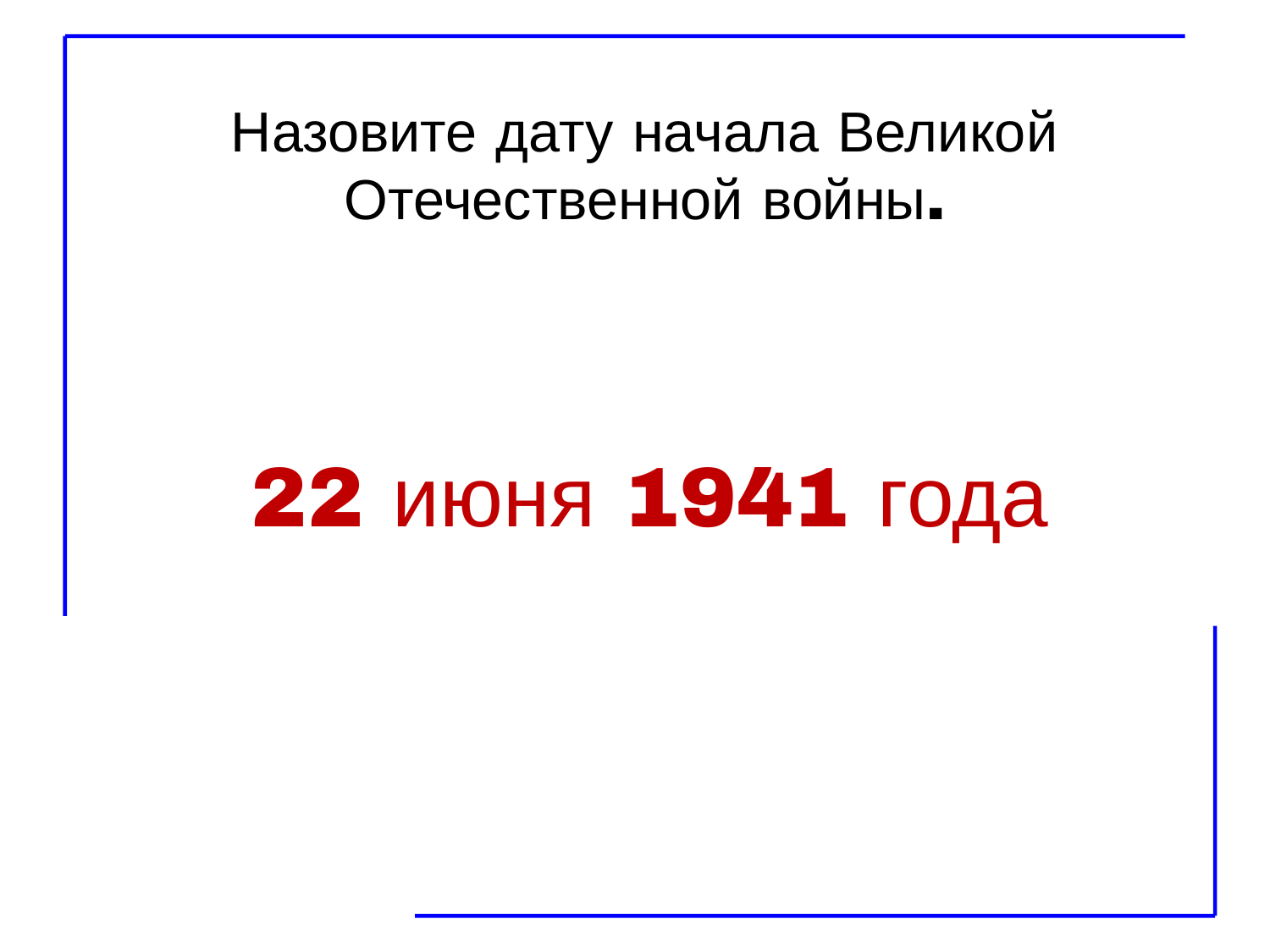

Назовите дату начала Великой Отечественной войны.
22 июня 1941 года